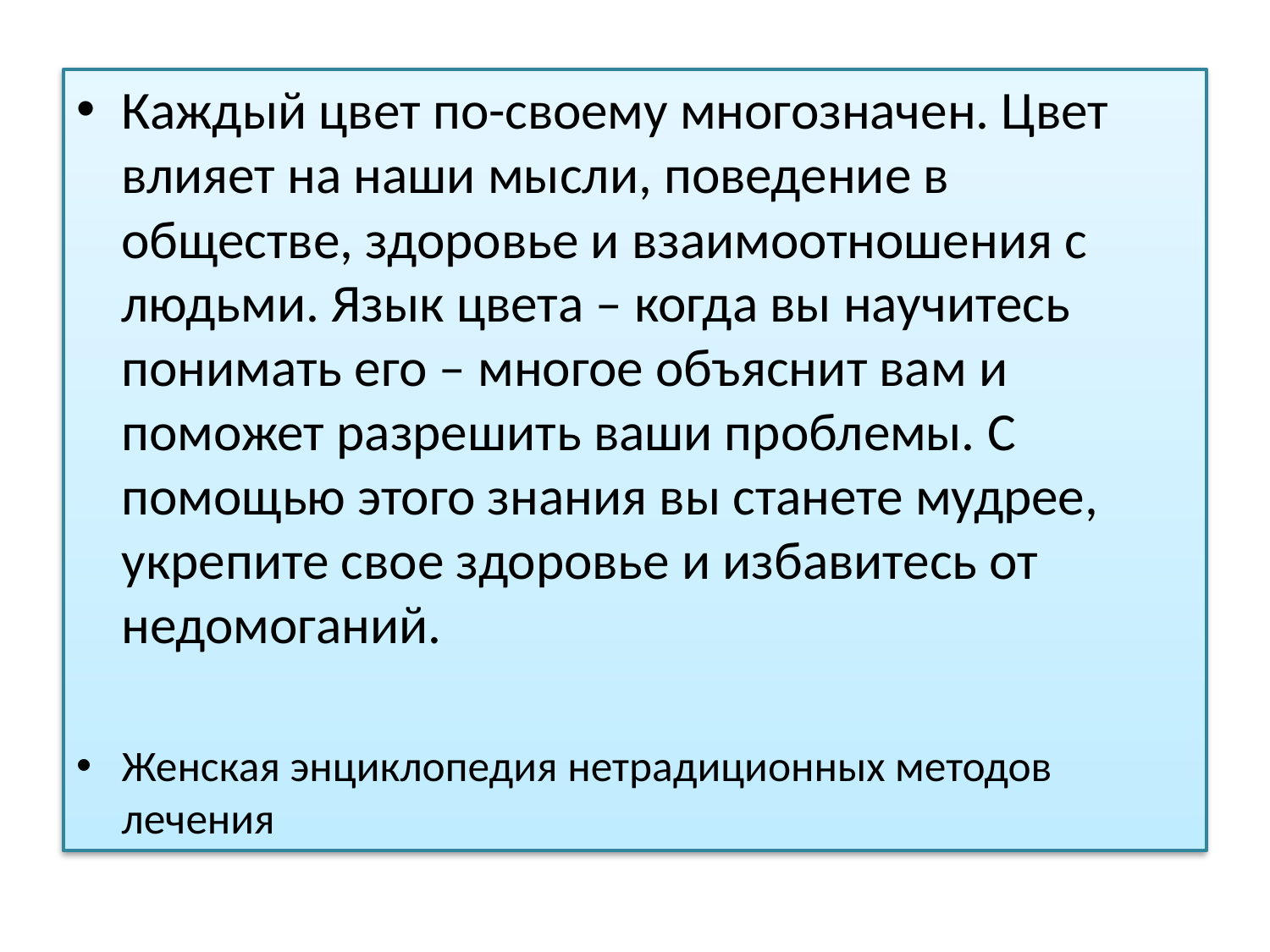

Каждый цвет по-своему многозначен. Цвет влияет на наши мысли, поведение в обществе, здоровье и взаимоотношения с людьми. Язык цвета – когда вы научитесь понимать его – многое объяснит вам и поможет разрешить ваши проблемы. С помощью этого знания вы станете мудрее, укрепите свое здоровье и избавитесь от недомоганий.

Женская энциклопедия нетрадиционных методов лечения